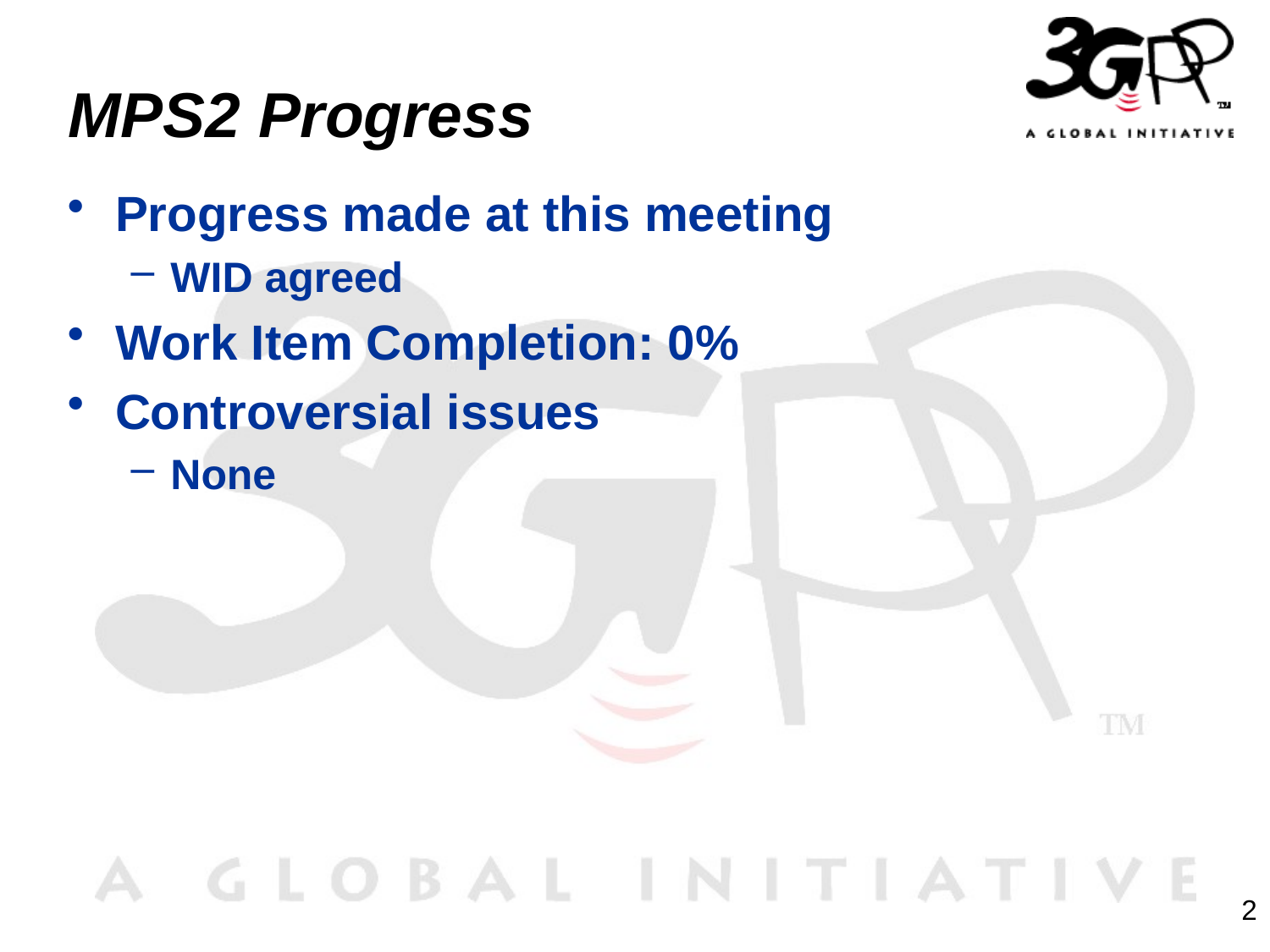

# MPS2 Progress
Progress made at this meeting
WID agreed
Work Item Completion: 0%
Controversial issues
None
2